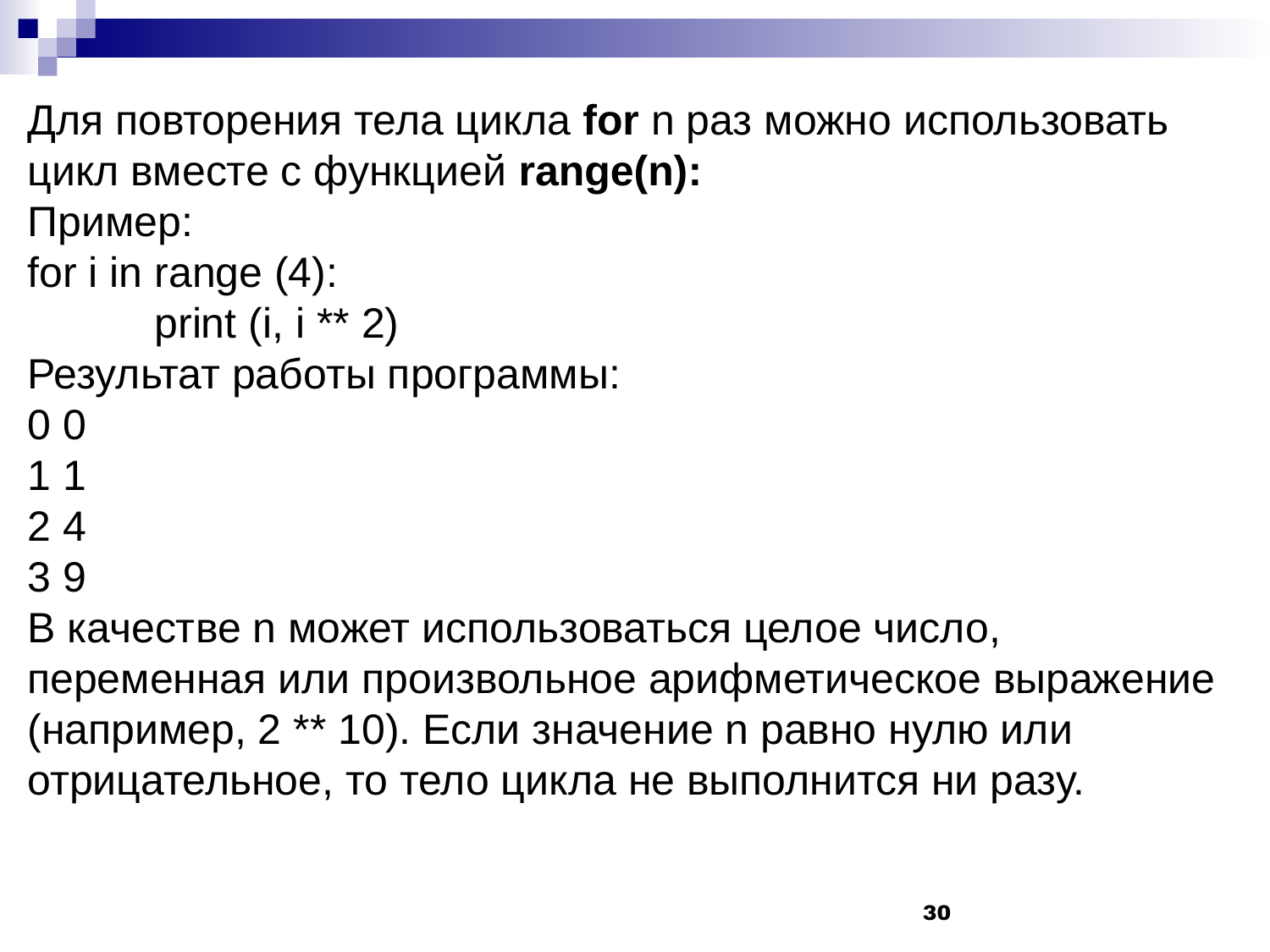

Для повторения тела цикла for n раз можно использовать цикл вместе с функцией range(n):
Пример:
for i in range (4):
	print (i, i ** 2)
Результат работы программы:
0 0
1 1
2 4
3 9
В качестве n может использоваться целое число, переменная или произвольное арифметическое выражение (например, 2 ** 10). Если значение n равно нулю или отрицательное, то тело цикла не выполнится ни разу.
30